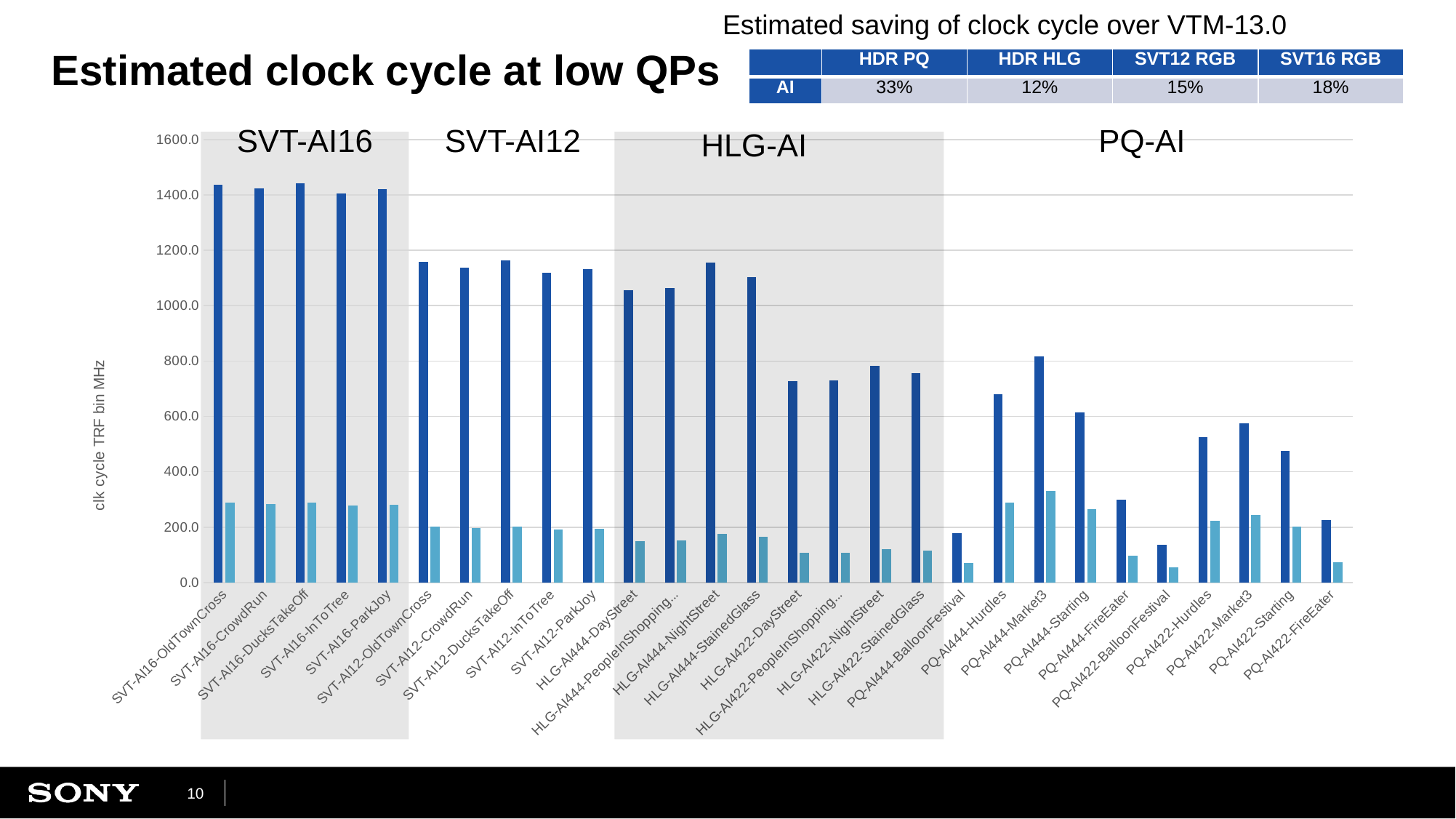

Estimated saving of clock cycle over VTM-13.0
# Estimated clock cycle at low QPs
|  | HDR PQ | HDR HLG | SVT12 RGB | SVT16 RGB |
| --- | --- | --- | --- | --- |
| AI | 33% | 12% | 15% | 18% |
SVT-AI16
SVT-AI12
PQ-AI
HLG-AI

### Chart

| Category | VTM-13.0 | JVET-W0114 |
|---|---|---|
| SVT-AI16-OldTownCross | 1435.4063548076922 | 287.7130807692307 |
| SVT-AI16-CrowdRun | 1423.5228461538463 | 282.81712788461545 |
| SVT-AI16-DucksTakeOff | 1441.4869461538462 | 289.3214173076923 |
| SVT-AI16-InToTree | 1404.7715634615383 | 277.4634301282051 |
| SVT-AI16-ParkJoy | 1420.3855961538463 | 281.5589073717949 |
| SVT-AI12-OldTownCross | 1157.3864615384616 | 201.46989711538464 |
| SVT-AI12-CrowdRun | 1136.5258317307691 | 196.30654006410256 |
| SVT-AI12-DucksTakeOff | 1163.3941307692307 | 203.0496762820513 |
| SVT-AI12-InToTree | 1119.0341538461537 | 191.1615830128205 |
| SVT-AI12-ParkJoy | 1132.483981730769 | 195.10326314102562 |
| HLG-AI444-DayStreet | 1056.1472596153847 | 150.46971384615387 |
| HLG-AI444-PeopleInShoppingCenter | 1063.6004307692308 | 153.05375961538462 |
| HLG-AI444-NightStreet | 1155.3780484615386 | 176.78617923076922 |
| HLG-AI444-StainedGlass | 1103.6573076923078 | 165.54285692307693 |
| HLG-AI422-DayStreet | 727.66716 | 106.68312576923077 |
| HLG-AI422-PeopleInShoppingCenter | 729.2596707692308 | 107.7387976923077 |
| HLG-AI422-NightStreet | 781.6490007692307 | 120.77415346153846 |
| HLG-AI422-StainedGlass | 757.642371923077 | 115.70618807692307 |
| PQ-AI444-BalloonFestival | 179.08384061538462 | 70.77164538461538 |
| PQ-AI444-Hurdles | 681.3877269230769 | 288.82203942307694 |
| PQ-AI444-Market3 | 817.9398192307691 | 330.1534875 |
| PQ-AI444-Starting | 615.8352201923077 | 265.7281461538461 |
| PQ-AI444-FireEater | 299.71765480769227 | 96.57395769230769 |
| PQ-AI422-BalloonFestival | 136.49796415384614 | 55.32595984615385 |
| PQ-AI422-Hurdles | 524.0917451923077 | 223.5016778846154 |
| PQ-AI422-Market3 | 576.3757019230769 | 244.66719326923075 |
| PQ-AI422-Starting | 474.5207721153846 | 202.49336057692307 |
| PQ-AI422-FireEater | 226.73931971153846 | 74.32895913461539 |